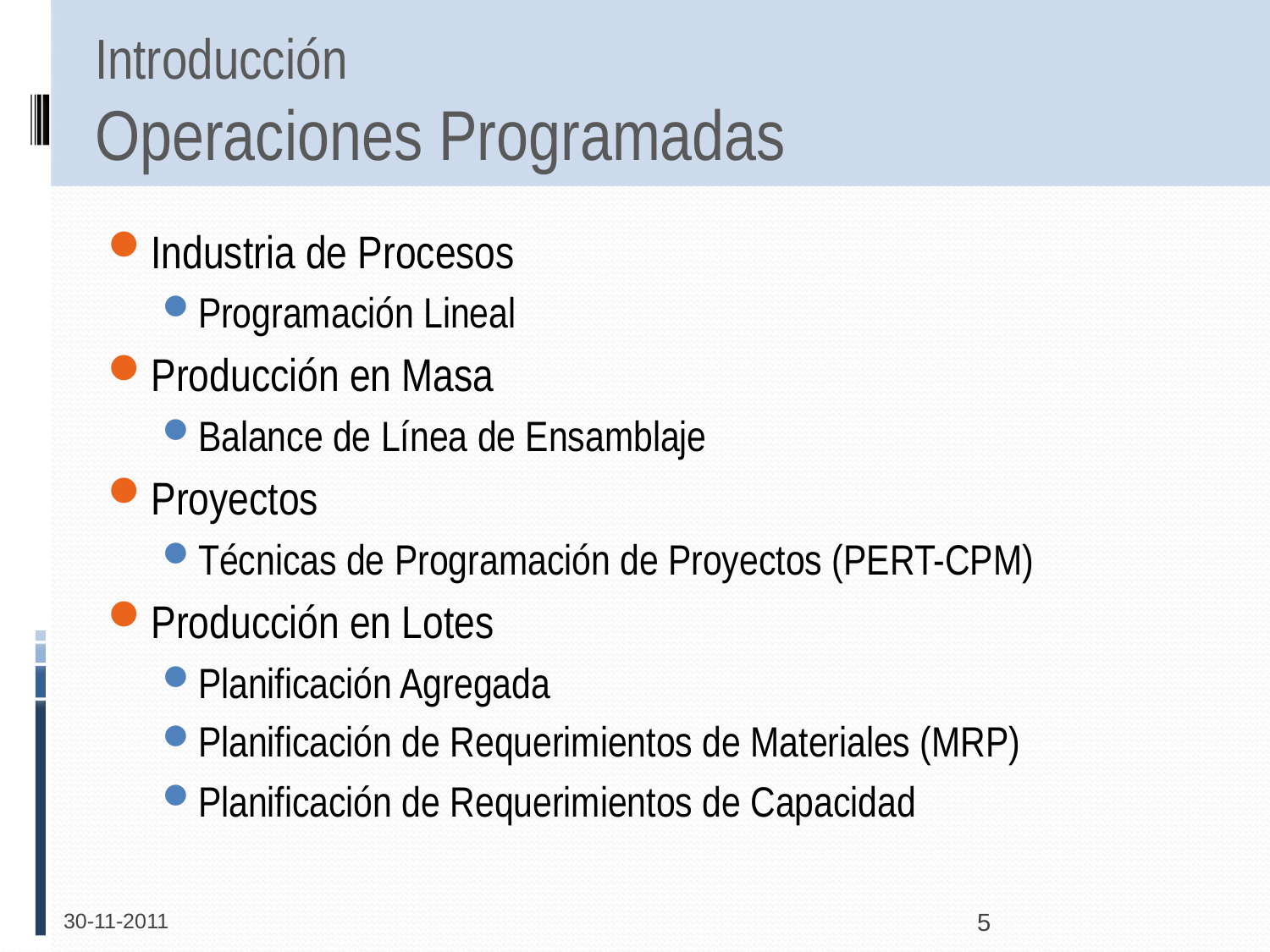

# Introducción Operaciones Programadas
Industria de Procesos
Programación Lineal
Producción en Masa
Balance de Línea de Ensamblaje
Proyectos
Técnicas de Programación de Proyectos (PERT-CPM)
Producción en Lotes
Planificación Agregada
Planificación de Requerimientos de Materiales (MRP)
Planificación de Requerimientos de Capacidad
30-11-2011
5